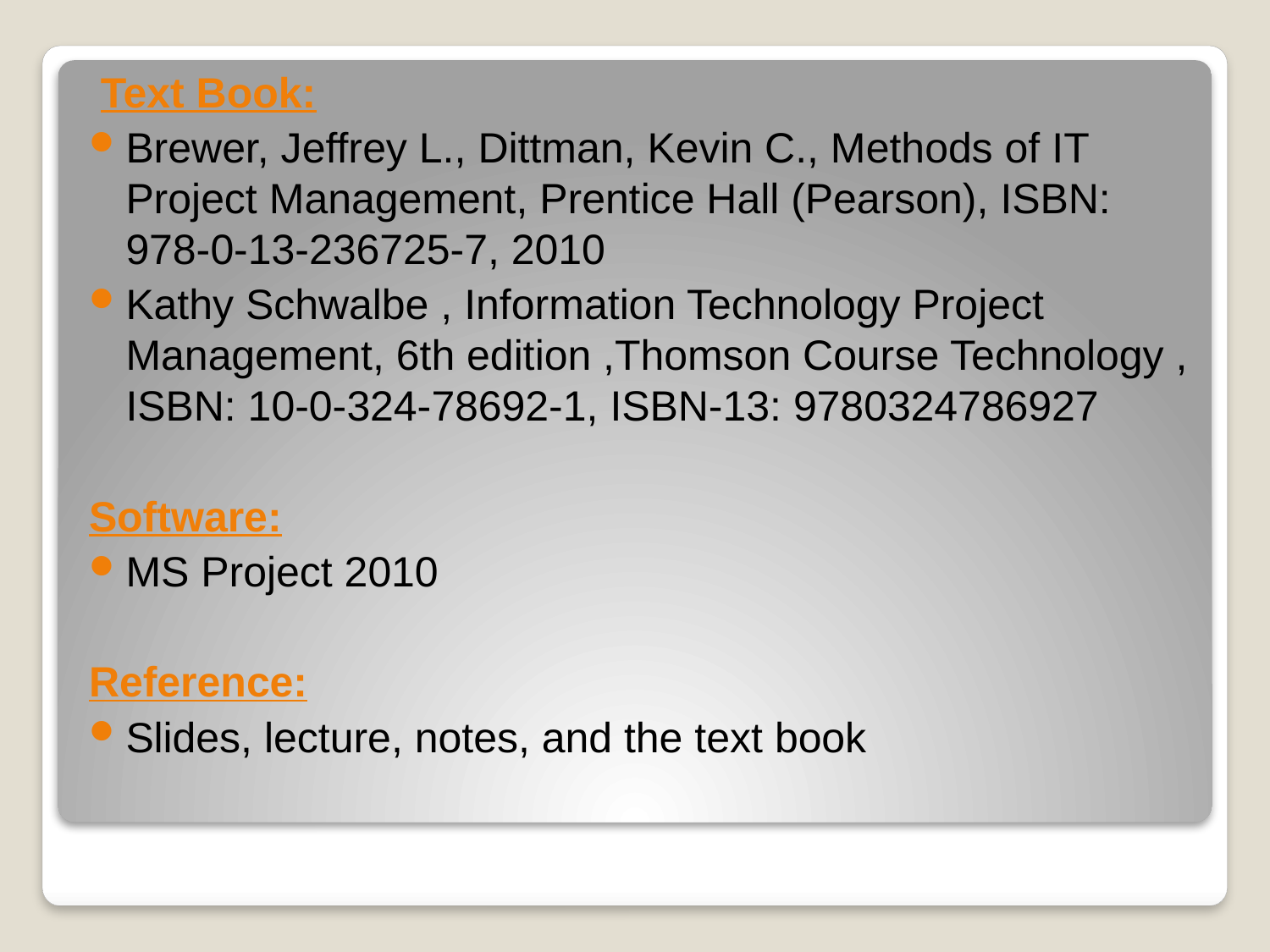

Text Book:
Brewer, Jeffrey L., Dittman, Kevin C., Methods of IT Project Management, Prentice Hall (Pearson), ISBN: 978-0-13-236725-7, 2010
Kathy Schwalbe , Information Technology Project Management, 6th edition ,Thomson Course Technology , ISBN: 10-0-324-78692-1, ISBN-13: 9780324786927

Software:
MS Project 2010

Reference:
Slides, lecture, notes, and the text book